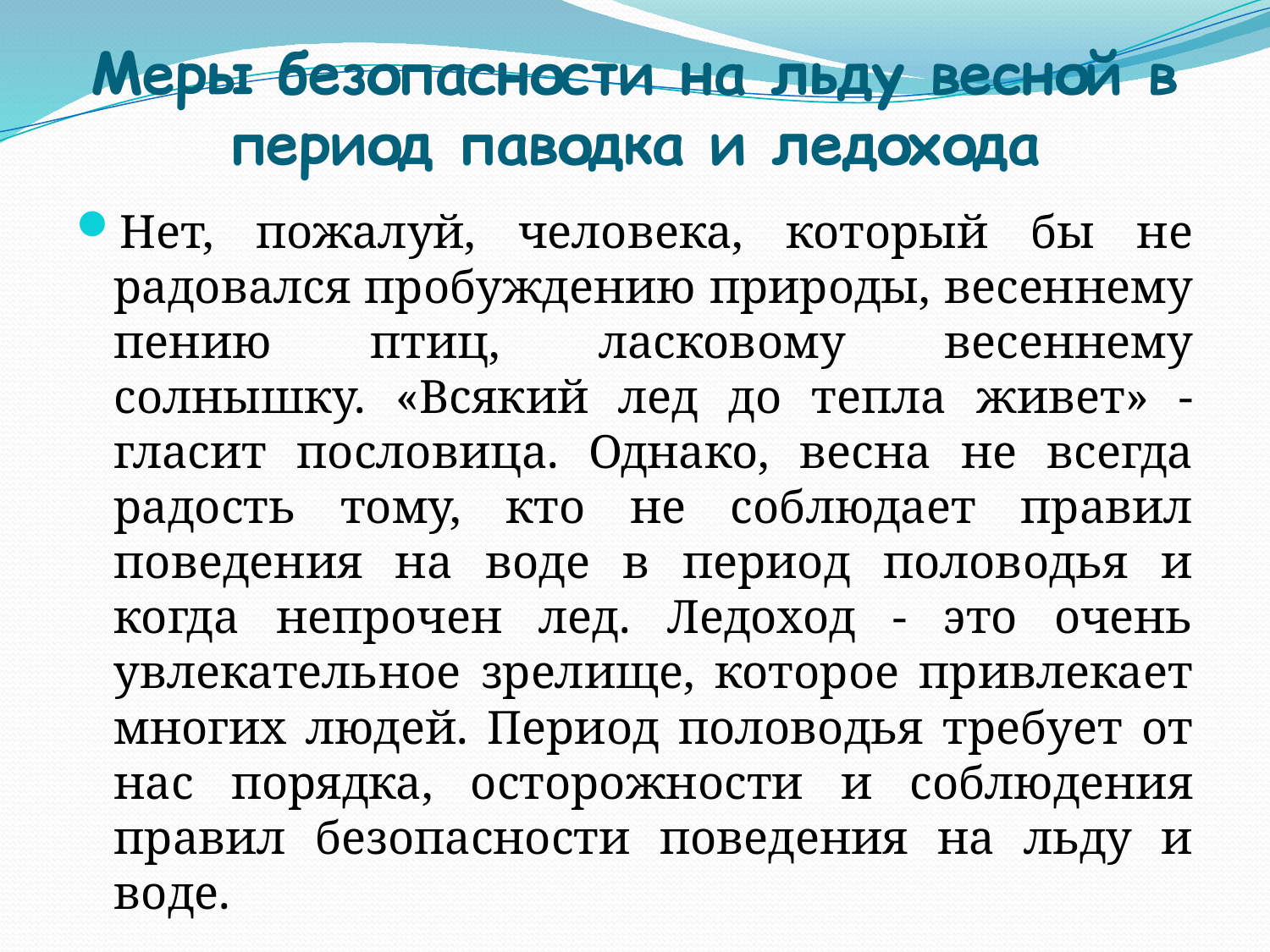

# Меры безопасности на льду весной в период паводка и ледохода
Нет, пожалуй, человека, который бы не радовался пробуждению природы, весеннему пению птиц, ласковому весеннему солнышку. «Всякий лед до тепла живет» - гласит пословица. Однако, весна не всегда радость тому, кто не соблюдает правил поведения на воде в период половодья и когда непрочен лед. Ледоход - это очень увлекательное зрелище, которое привлекает многих людей. Период половодья требует от нас порядка, осторожности и соблюдения правил безопасности поведения на льду и воде.